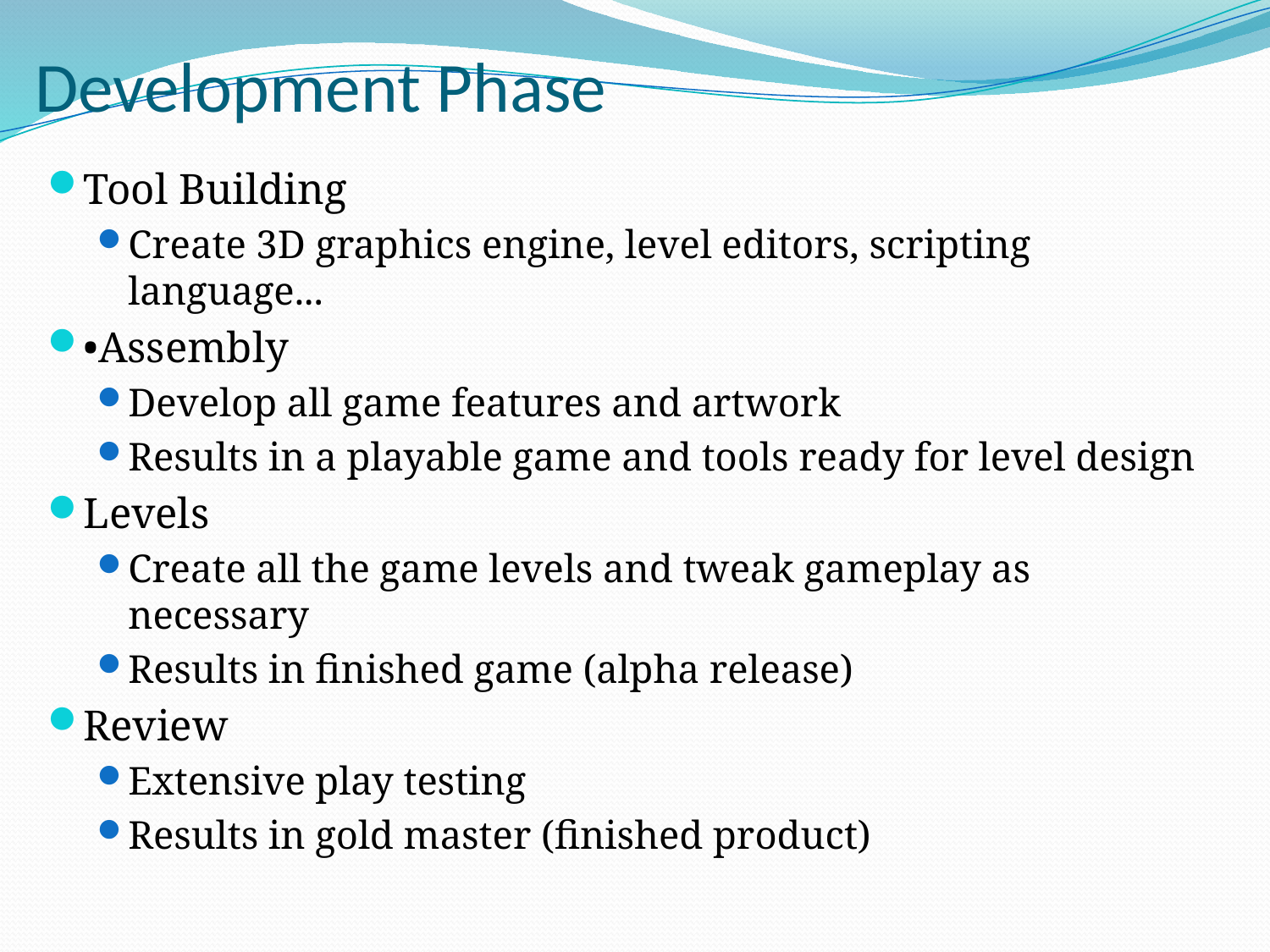

# Development Phase
Tool Building
Create 3D graphics engine, level editors, scripting language...
•Assembly
Develop all game features and artwork
Results in a playable game and tools ready for level design
Levels
Create all the game levels and tweak gameplay as necessary
Results in finished game (alpha release)
Review
Extensive play testing
Results in gold master (finished product)